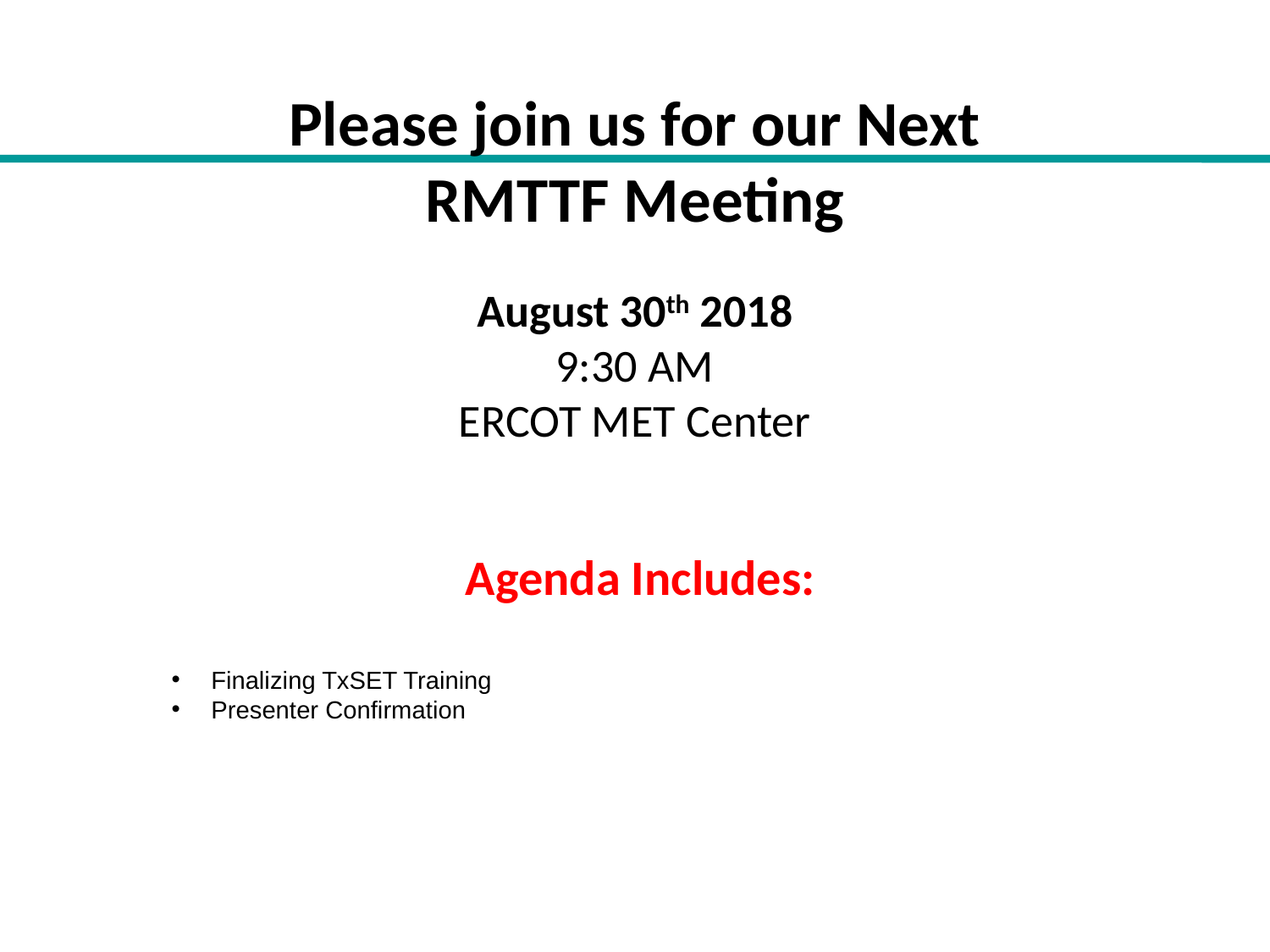

# Please join us for our Next RMTTF Meeting
August 30th 2018
9:30 AM
ERCOT MET Center

Agenda Includes:

Finalizing TxSET Training
Presenter Confirmation